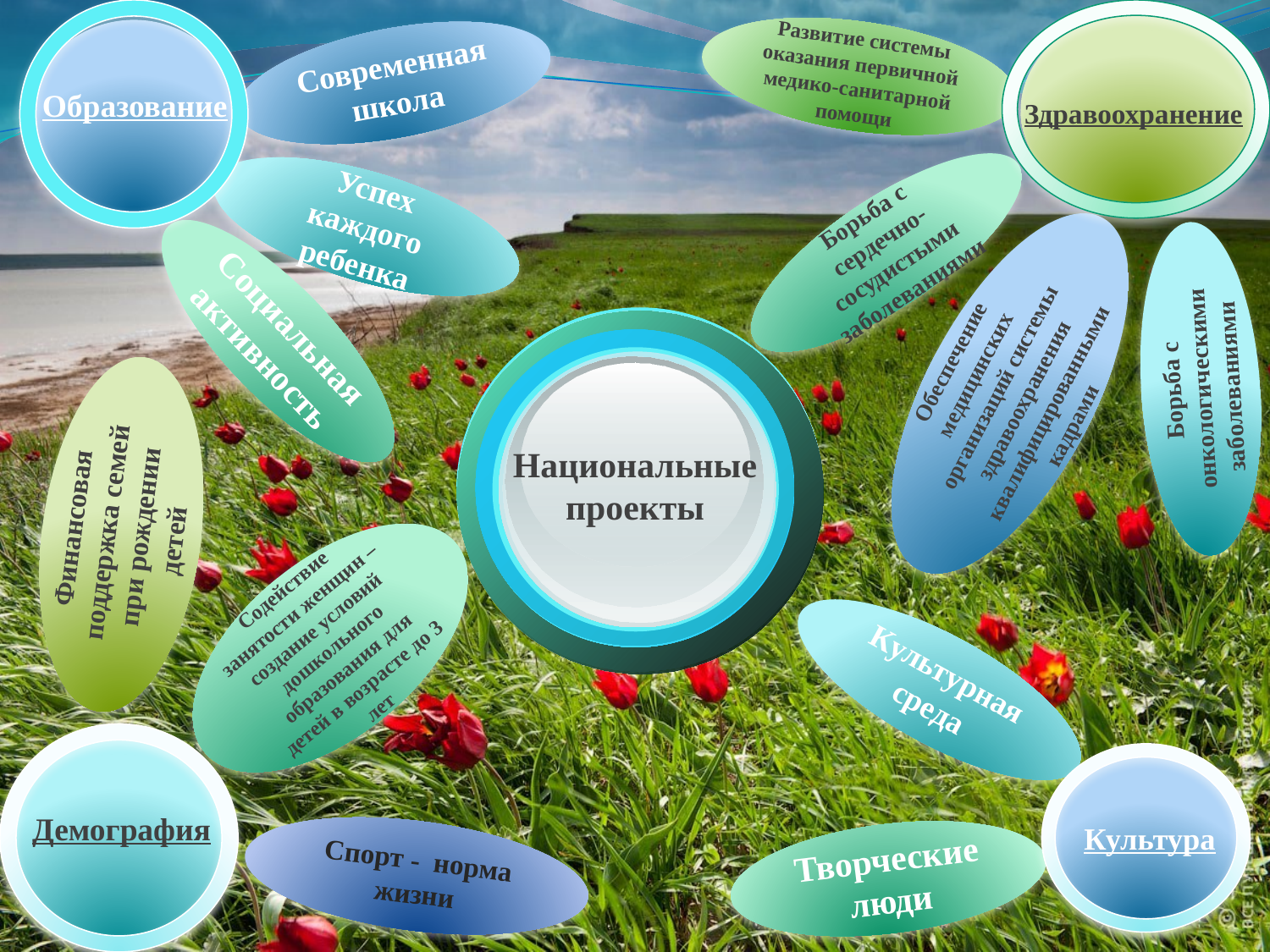

Развитие системы оказания первичной медико-санитарной помощи
Современная школа

Успех каждого ребенка
Образование
Здравоохранение
Борьба с сердечно-сосудистыми заболеваниями
Социальная активность
Обеспечение медицинских организаций системы здравоохранения квалифицированными кадрами
Борьба с онкологическими заболеваниями

Финансовая поддержка семей при рождении детей
Национальные
проекты
Содействие занятости женщин – создание условий дошкольного образования для детей в возрасте до 3 лет
Культурная среда
Спорт -  норма жизни
Творческие люди

Демография
Культура